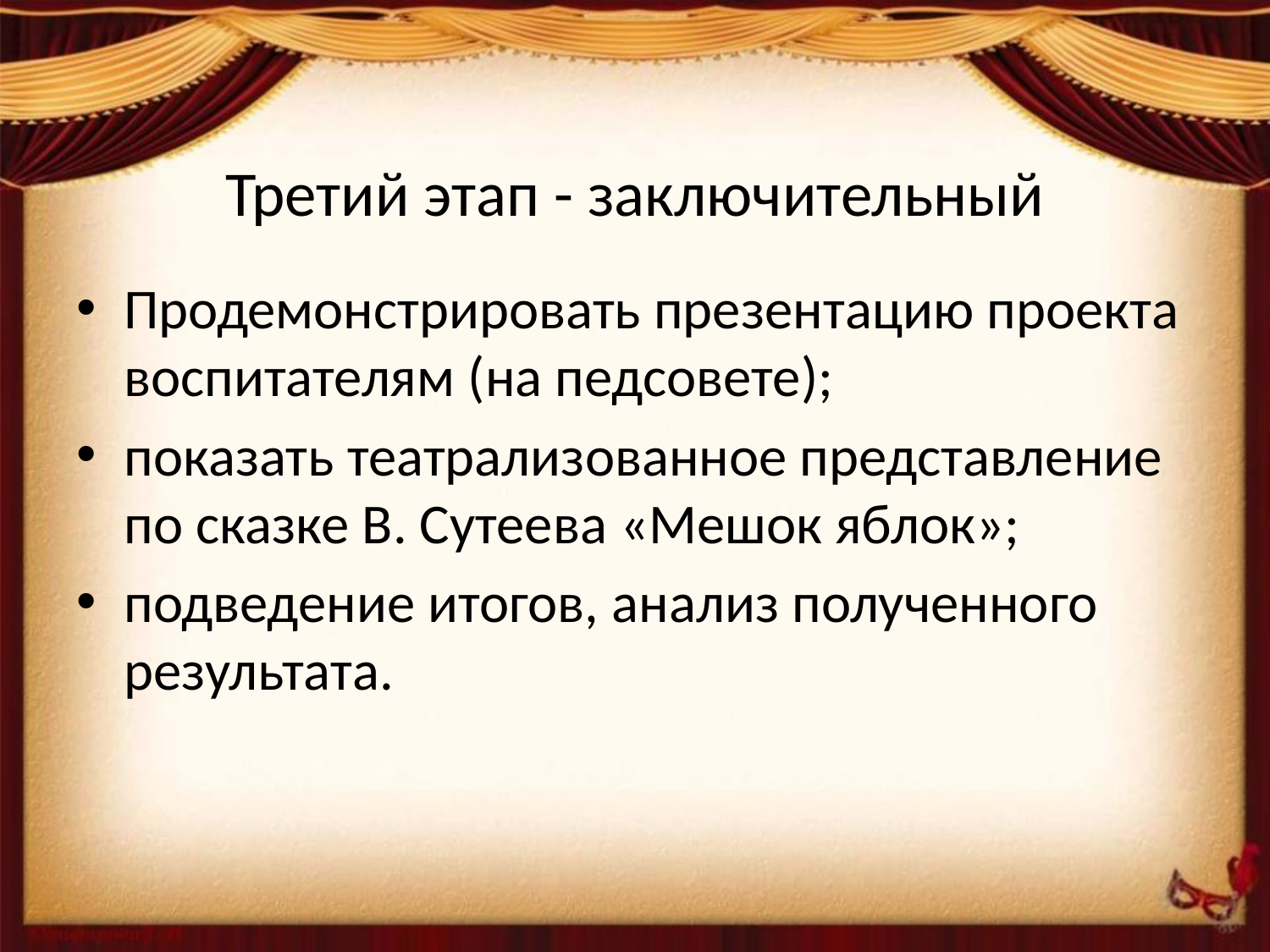

# Третий этап - заключительный
Продемонстрировать презентацию проекта воспитателям (на педсовете);
показать театрализованное представление по сказке В. Сутеева «Мешок яблок»;
подведение итогов, анализ полученного результата.